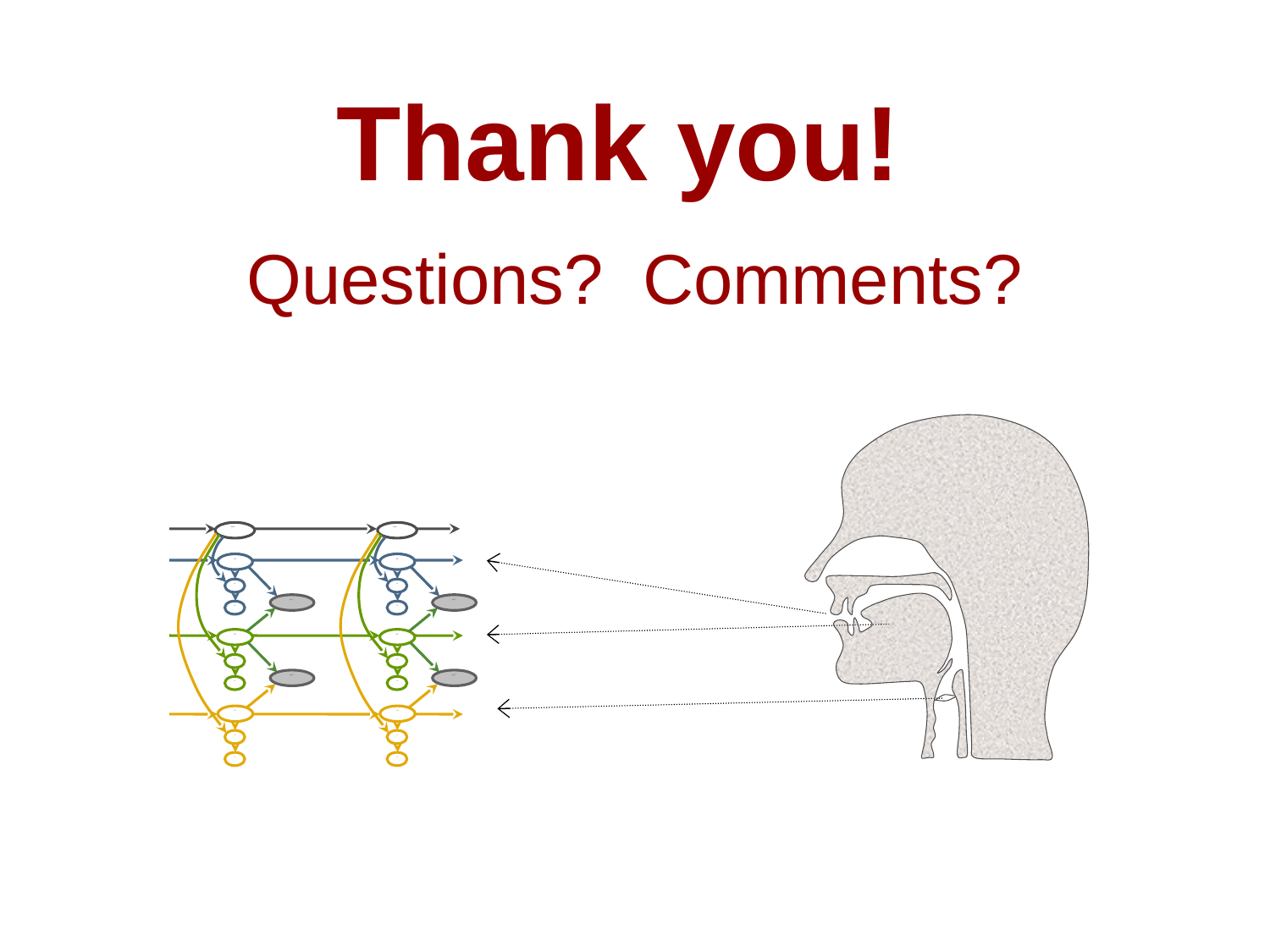

# Thank you!
Questions?  Comments?

word
word

U3

S3
S3
U3

U2
U2

S2
S2

U1
U1

ind1
ind1

sync1,2

sync2,3

sync1,2

sync2,3

S1
S1

ind2
ind2

ind3
ind3